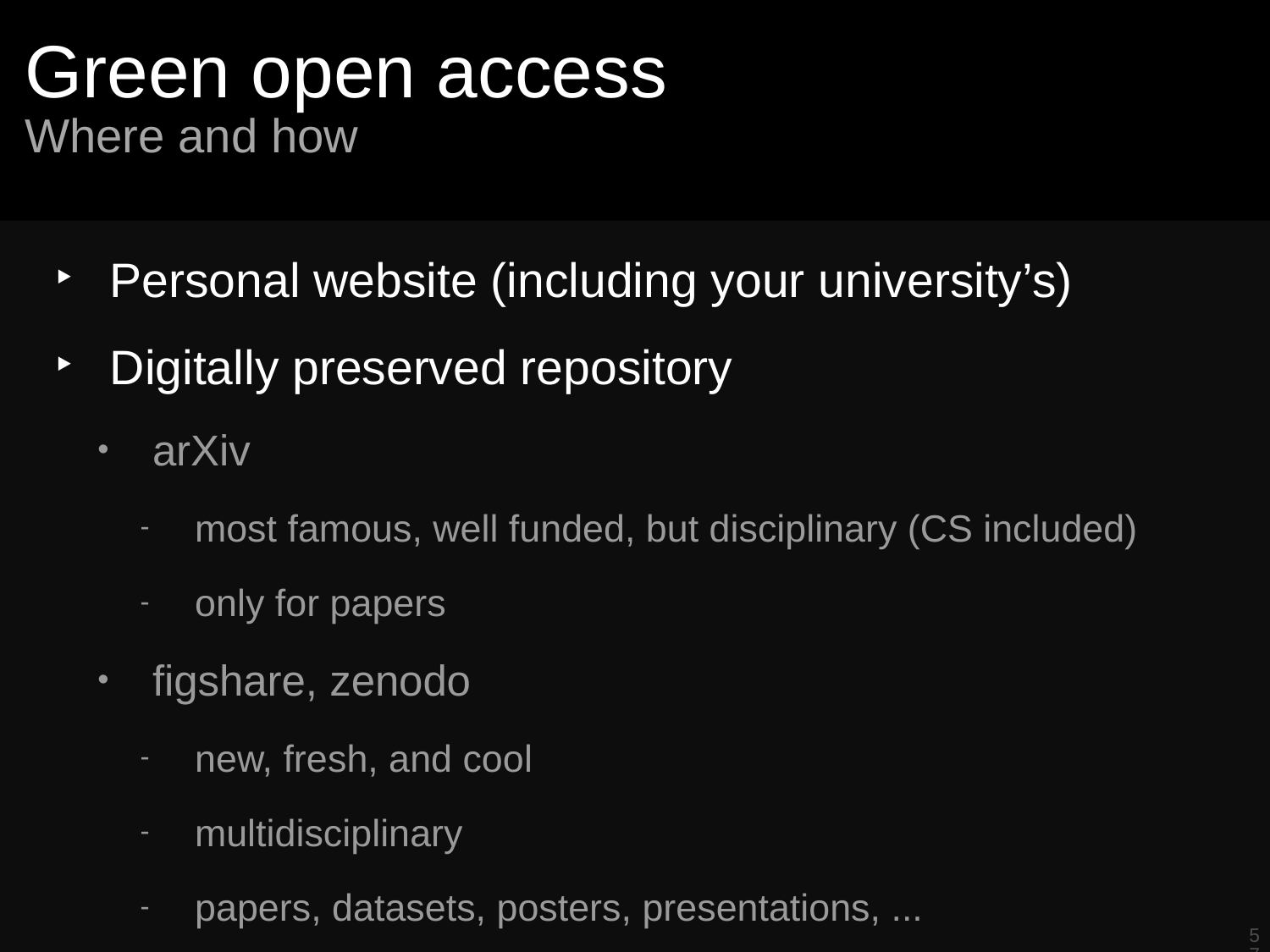

# Green open access
Where and how
Personal website (including your university’s)
Digitally preserved repository
arXiv
most famous, well funded, but disciplinary (CS included)
only for papers
figshare, zenodo
new, fresh, and cool
multidisciplinary
papers, datasets, posters, presentations, ...
57